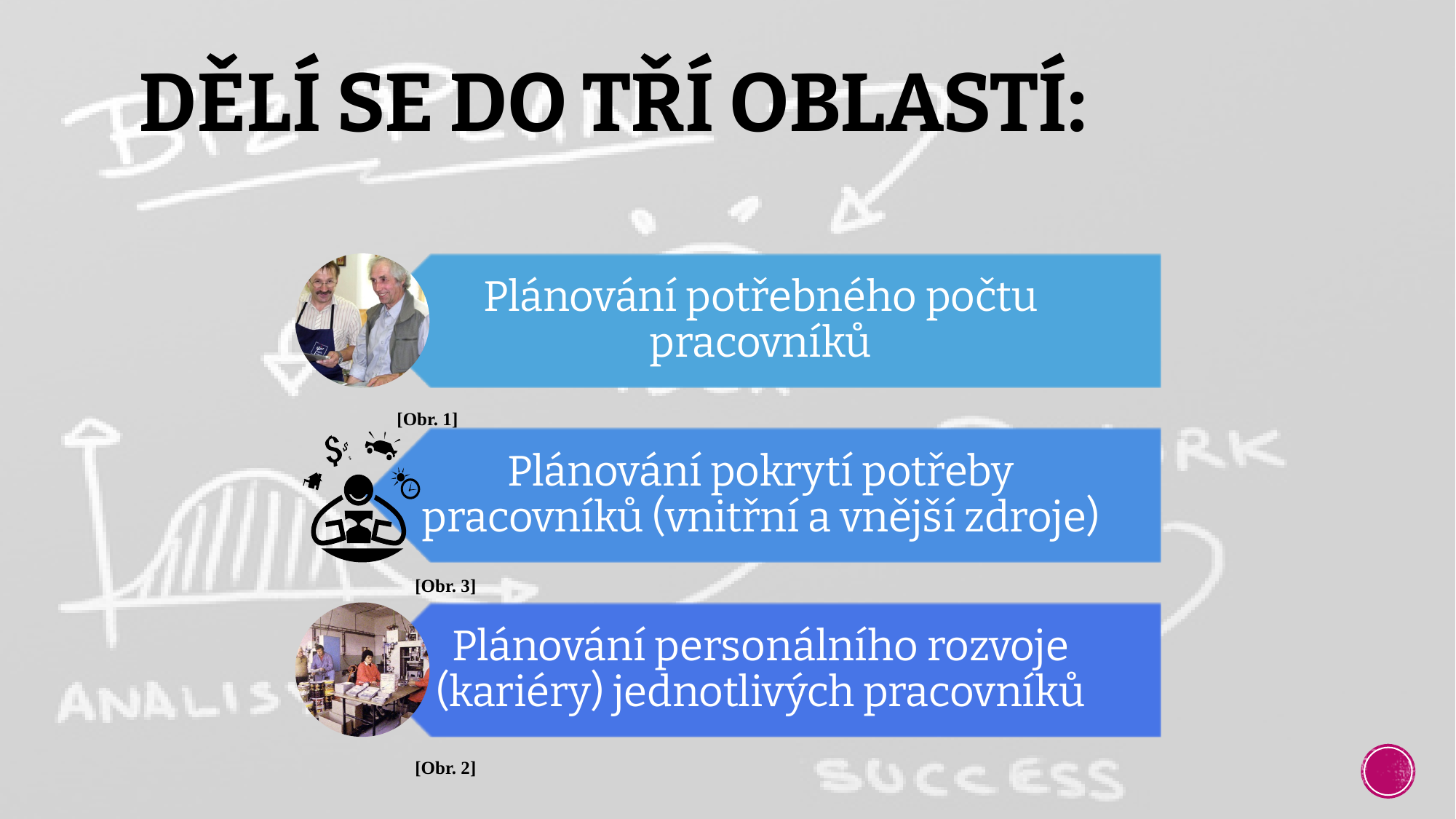

# Dělí se do tří oblastí:
Plánování potřebného počtu pracovníků
Plánování pokrytí potřeby pracovníků (vnitřní a vnější zdroje)
Plánování personálního rozvoje (kariéry) jednotlivých pracovníků
 [Obr. 1]
 [Obr. 3]
 [Obr. 2]